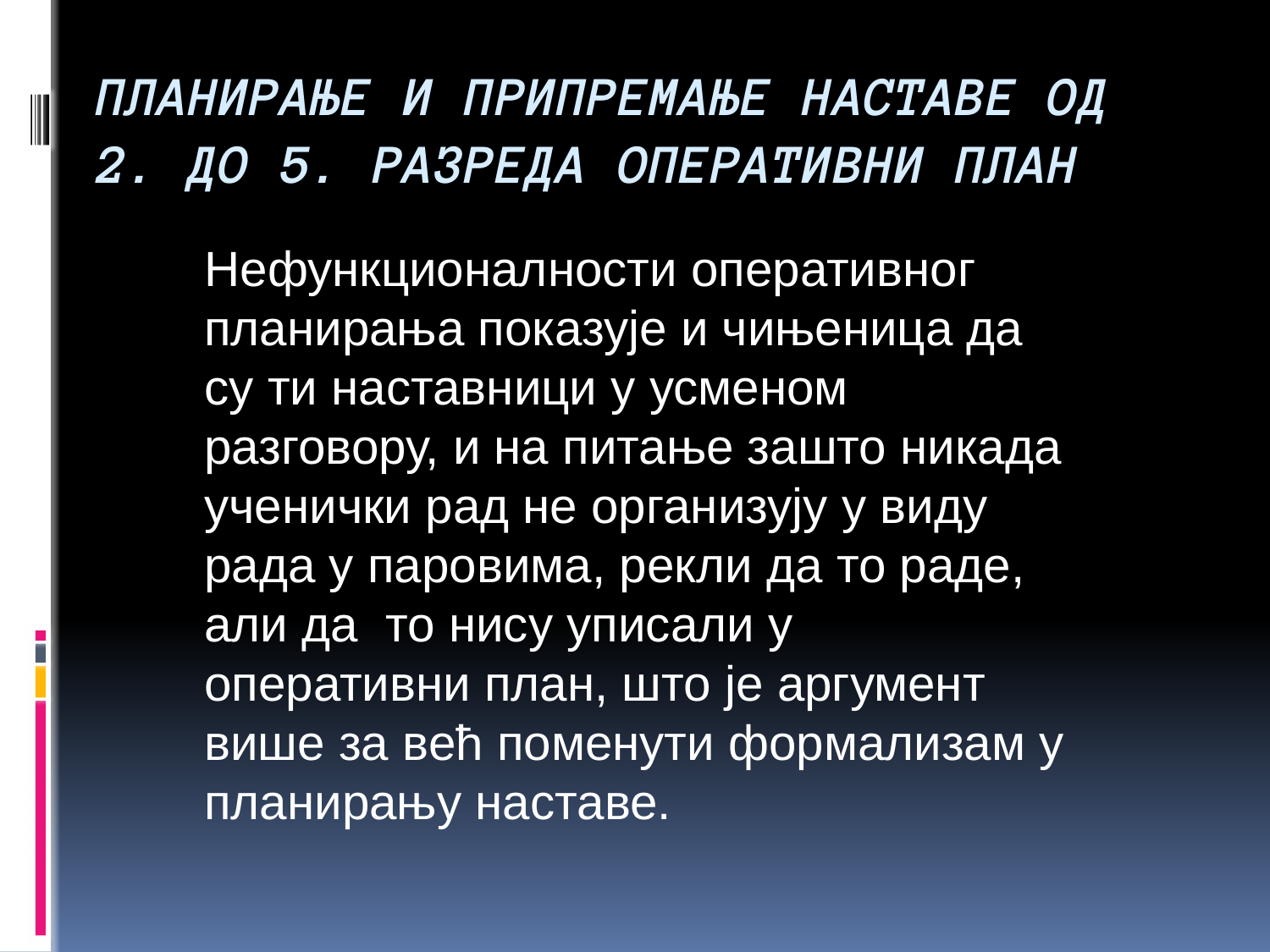

# Планирање и припремање наставе од 2. до 5. разреда оперативни план
Нефункционалности оперативног планирања показује и чињеница да су ти наставници у усменом разговору, и на питање зашто никада ученички рад не организују у виду рада у паровима, рекли да то раде, али да  то нису уписали у оперативни план, што је аргумент више за већ поменути формализам у планирању наставе.